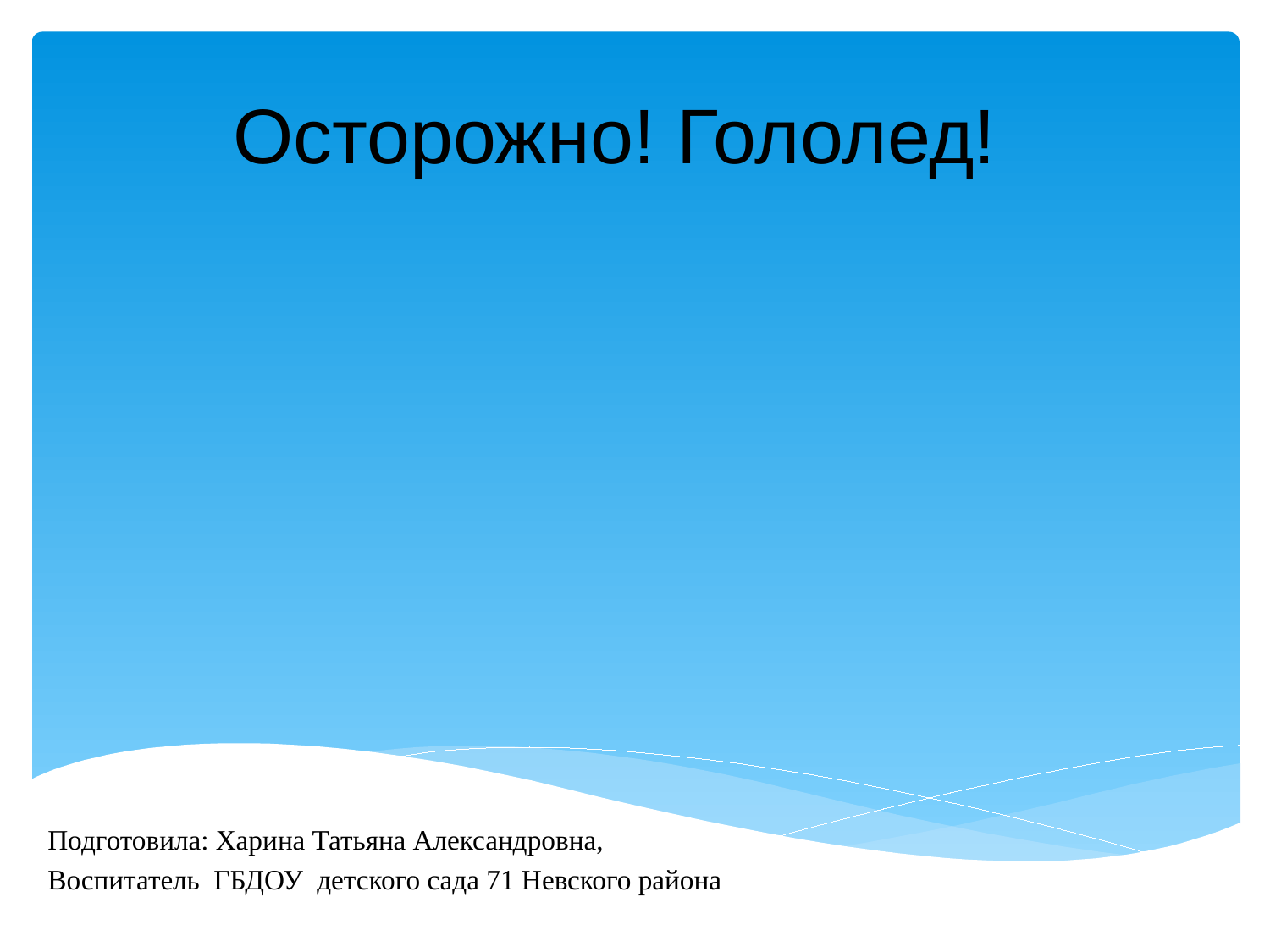

# Осторожно! Гололед!
Подготовила: Харина Татьяна Александровна,
Воспитатель  ГБДОУ  детского сада 71 Невского района